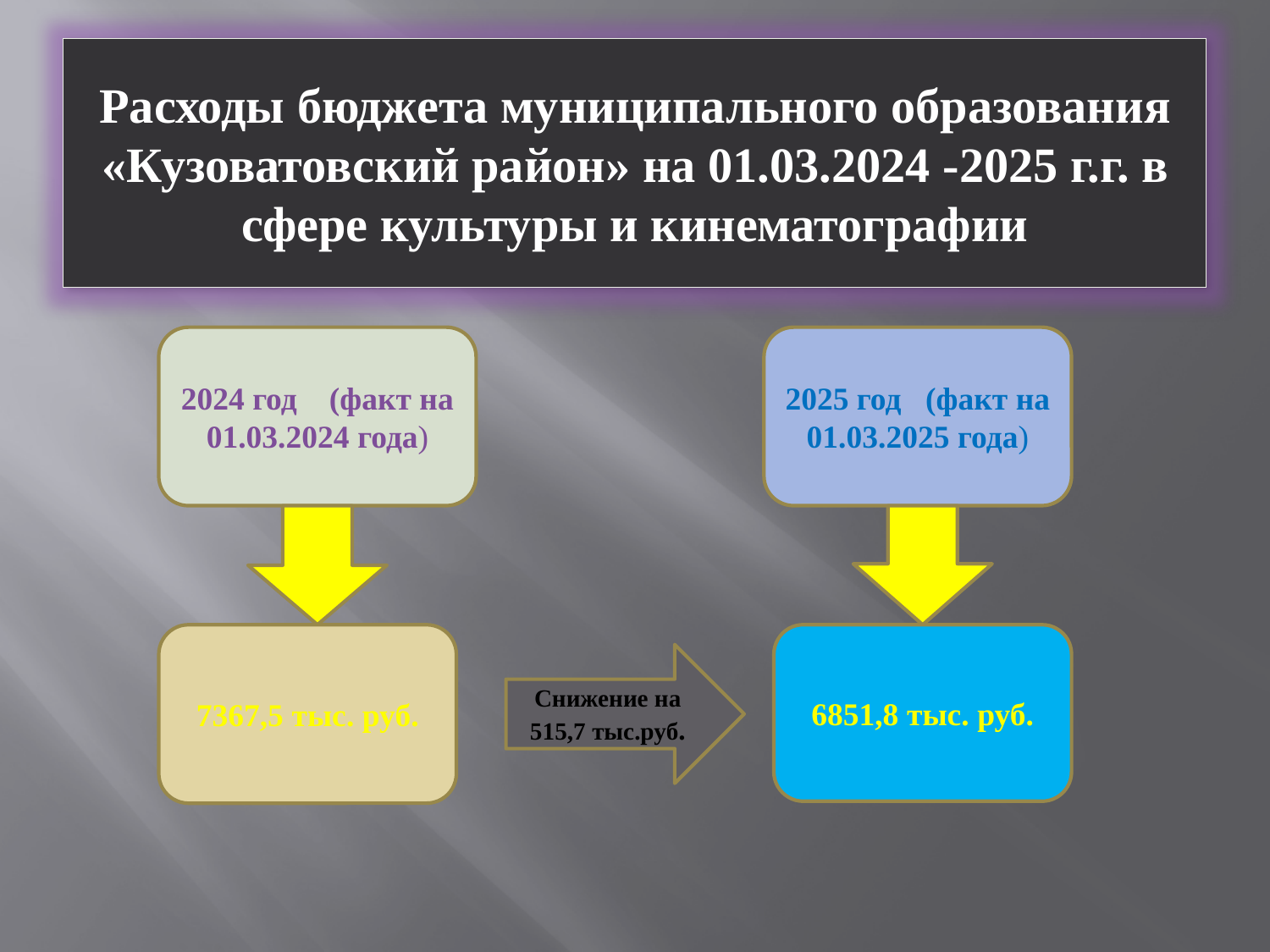

#
Расходы бюджета муниципального образования «Кузоватовский район» на 01.03.2024 -2025 г.г. в сфере культуры и кинематографии
2024 год    (факт на 01.03.2024 года)
2025 год   (факт на 01.03.2025 года)

7367,5 тыс. руб.
6851,8 тыс. руб.
Снижение на 515,7 тыс.руб.